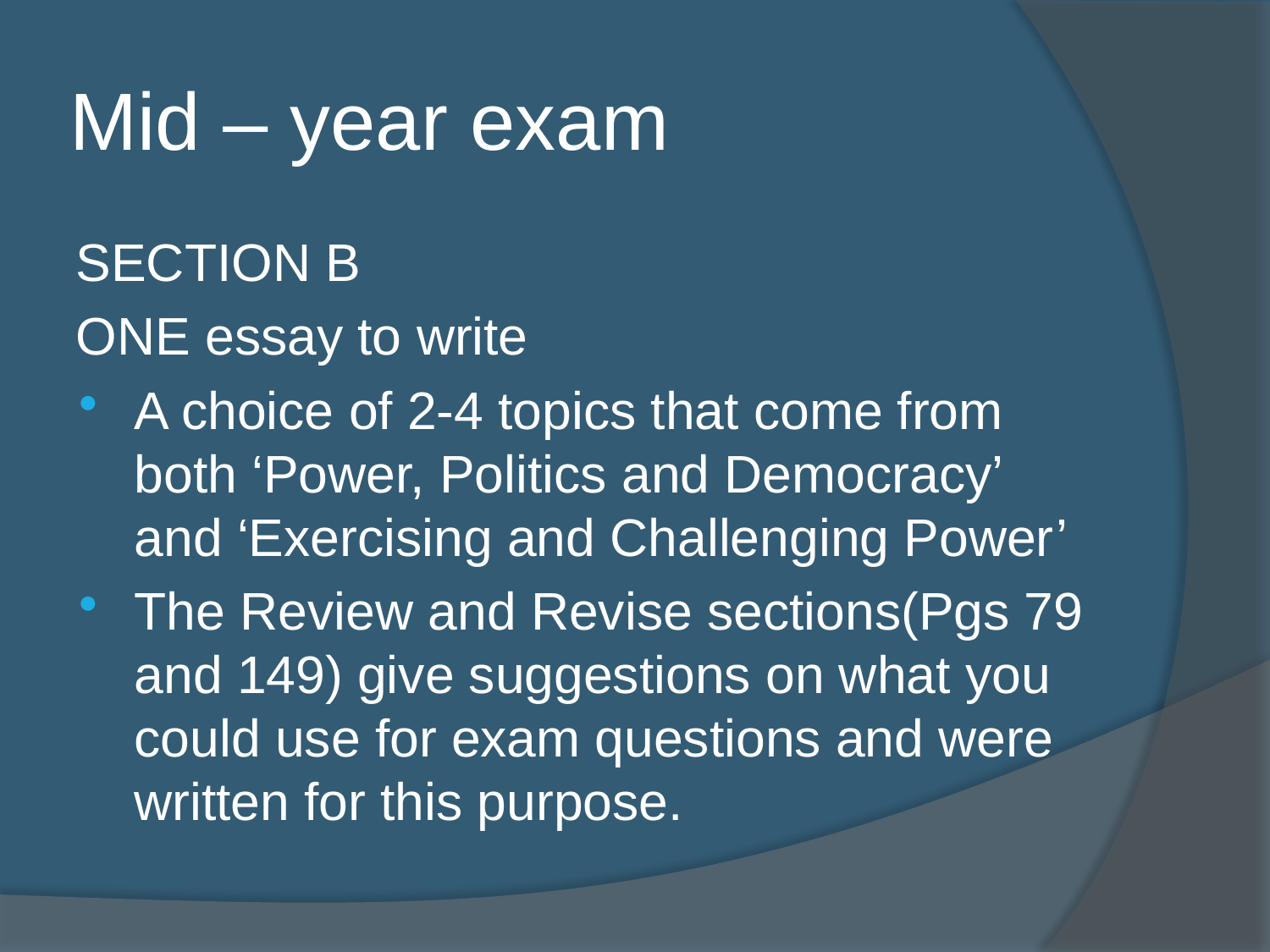

# Mid – year exam
SECTION B
ONE essay to write
A choice of 2-4 topics that come from both ‘Power, Politics and Democracy’ and ‘Exercising and Challenging Power’
The Review and Revise sections(Pgs 79 and 149) give suggestions on what you could use for exam questions and were written for this purpose.